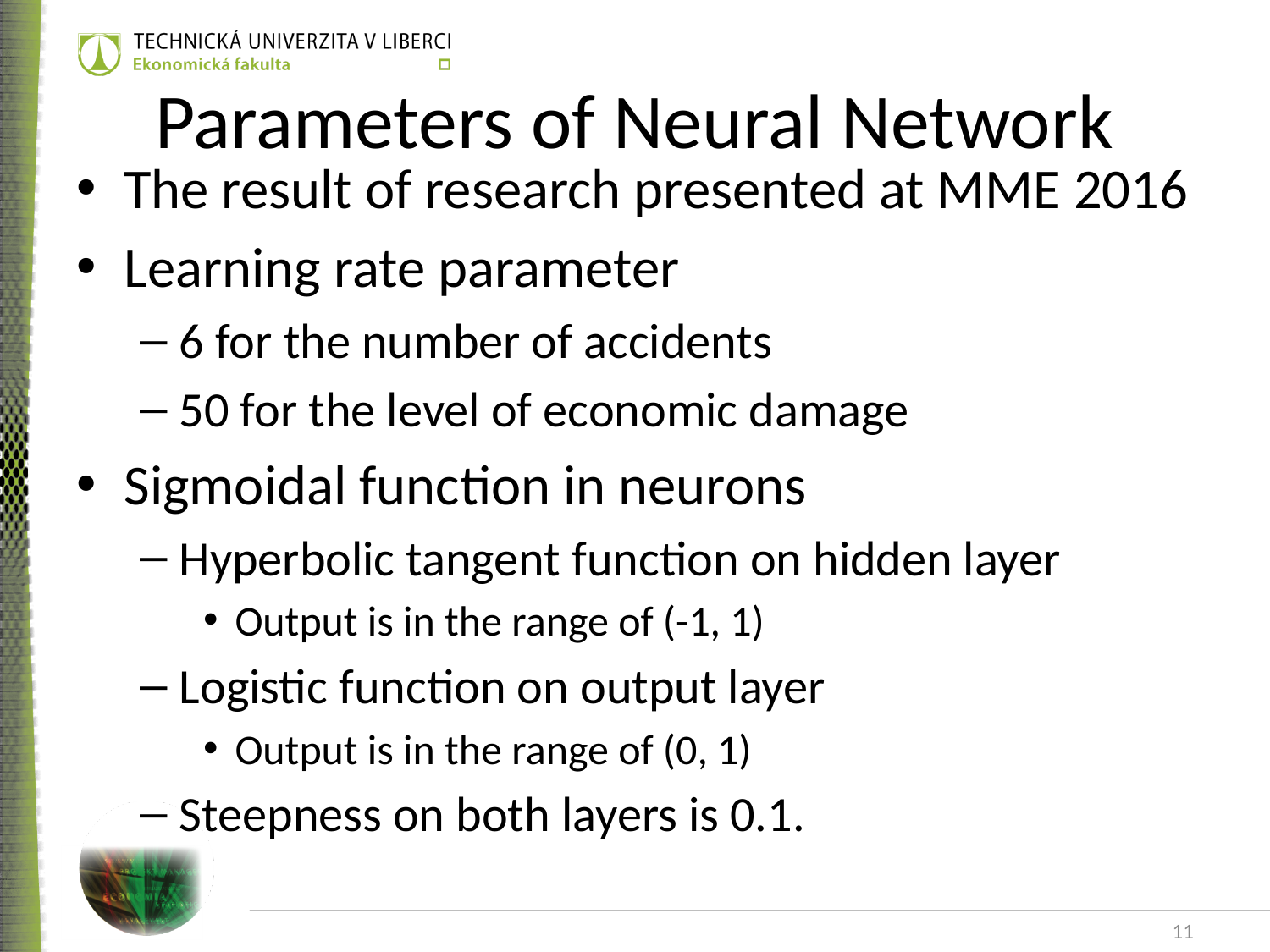

# Parameters of Neural Network
The result of research presented at MME 2016
Learning rate parameter
6 for the number of accidents
50 for the level of economic damage
Sigmoidal function in neurons
Hyperbolic tangent function on hidden layer
Output is in the range of (-1, 1)
Logistic function on output layer
Output is in the range of (0, 1)
Steepness on both layers is 0.1.
11